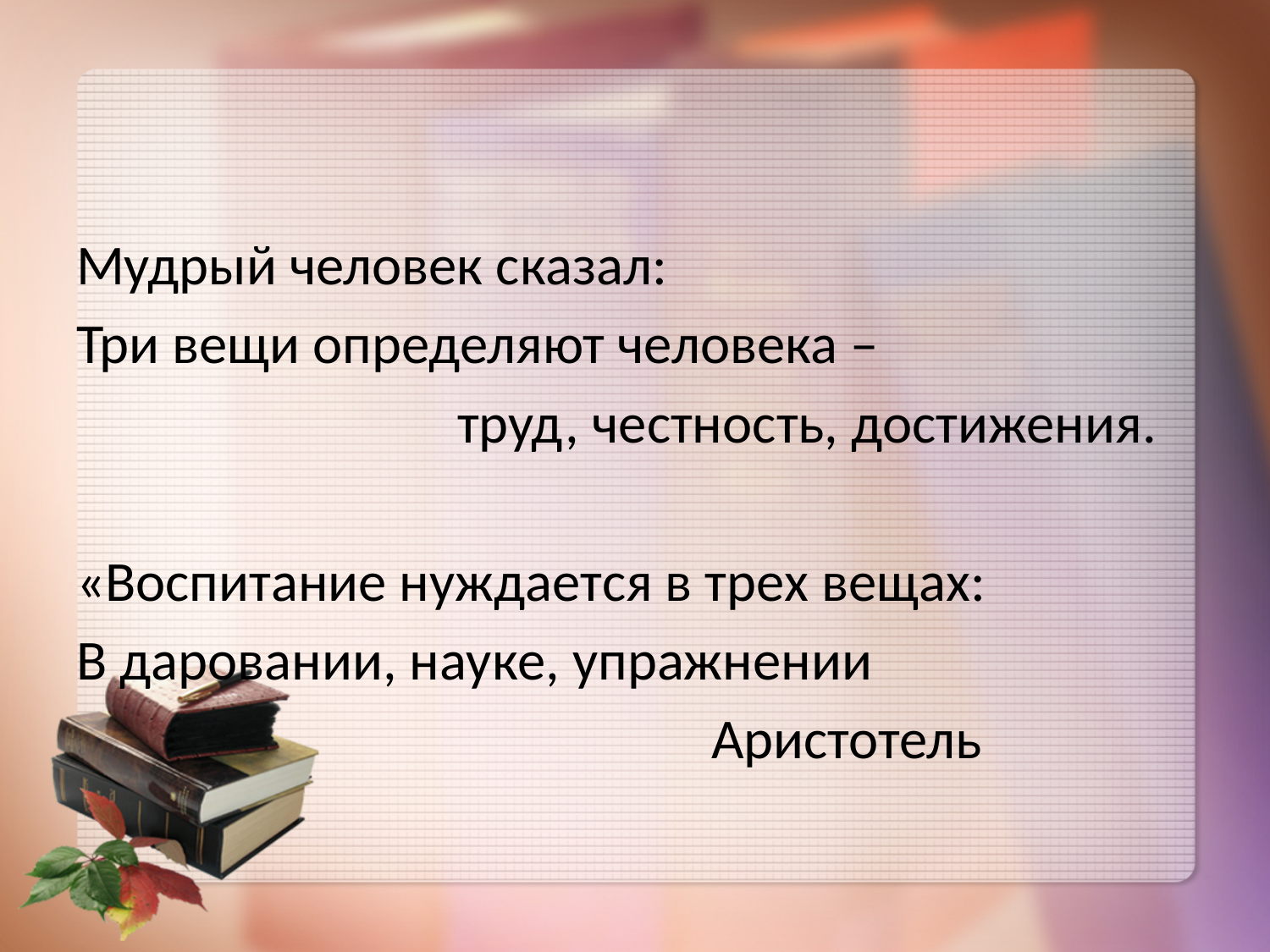

#
Мудрый человек сказал:
Три вещи определяют человека –
                              труд, честность, достижения.

«Воспитание нуждается в трех вещах:
В даровании, науке, упражнении
                                                  Аристотель